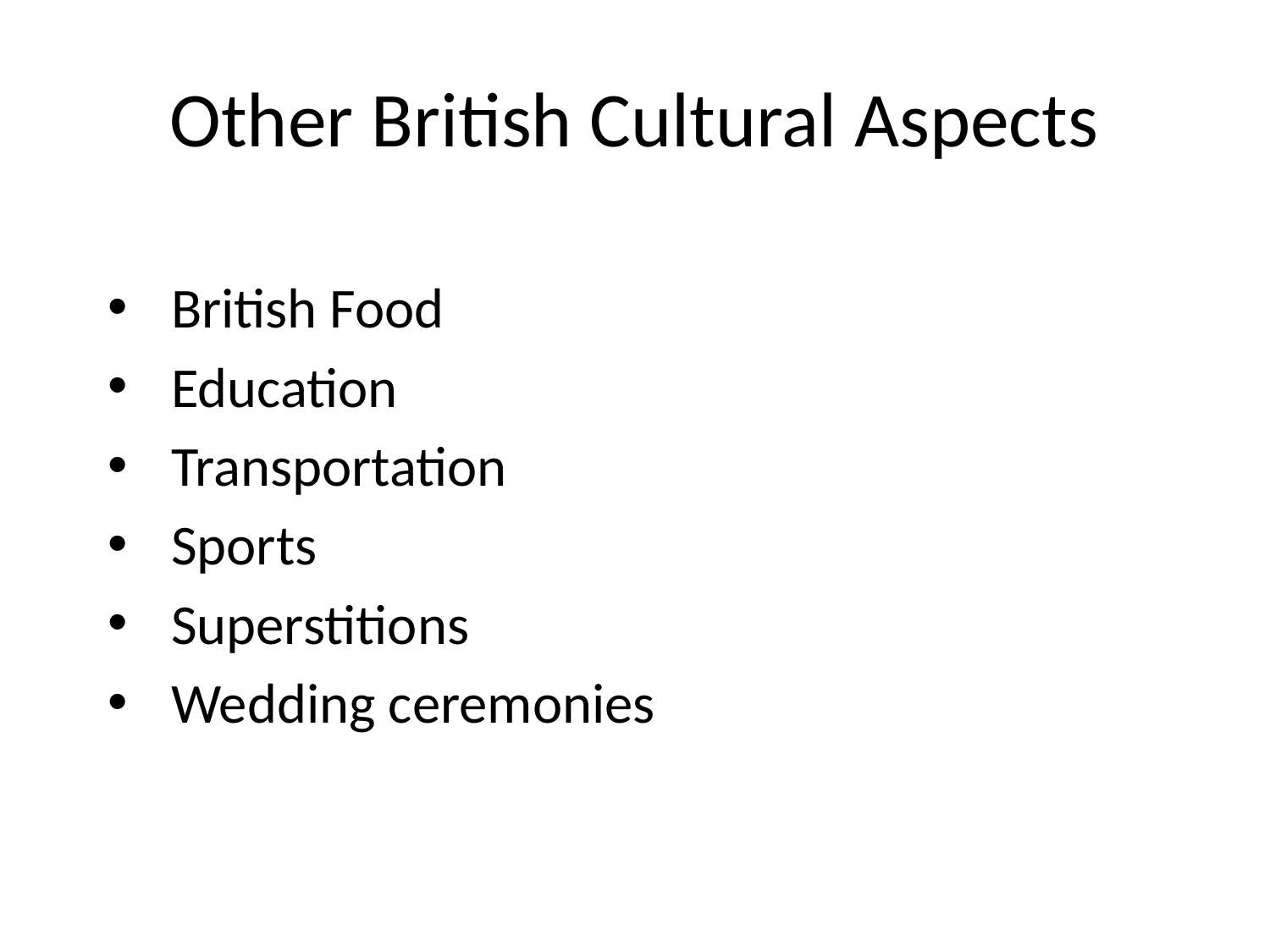

# Other British Cultural Aspects

British Food
Education
Transportation
Sports
Superstitions
Wedding ceremonies